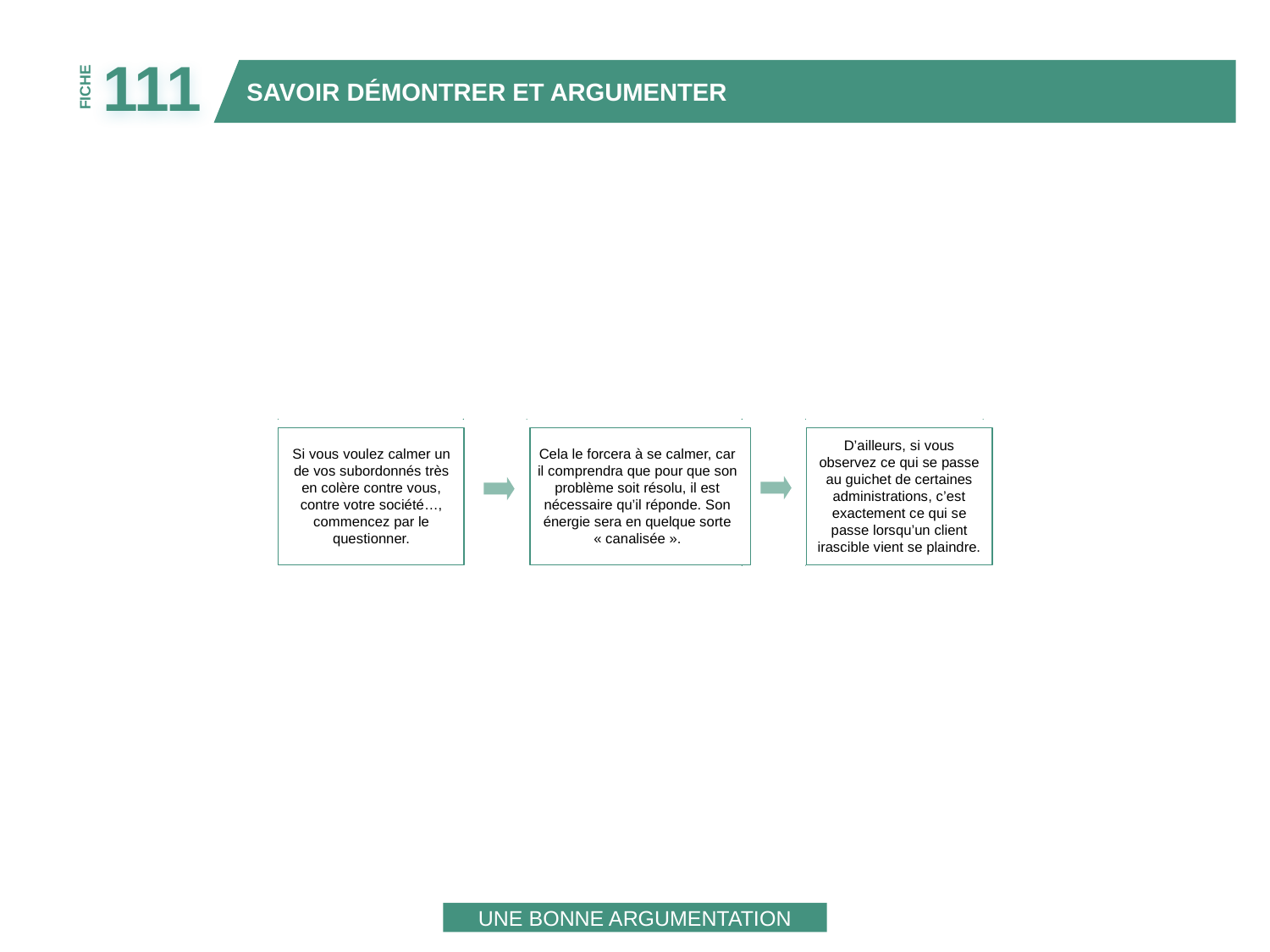

111

SAVOIR DÉMONTRER ET ARGUMENTER
FICHE

D’ailleurs, si vous
observez ce qui se passe
au guichet de certaines
administrations, c’est
exactement ce qui se
passe lorsqu’un client
irascible vient se plaindre.
Si vous voulez calmer un
de vos subordonnés très
en colère contre vous,
contre votre société…,
commencez par le
questionner.
Cela le forcera à se calmer, car
il comprendra que pour que son
problème soit résolu, il est
nécessaire qu’il réponde. Son
énergie sera en quelque sorte
« canalisée ».

UNE BONNE ARGUMENTATION